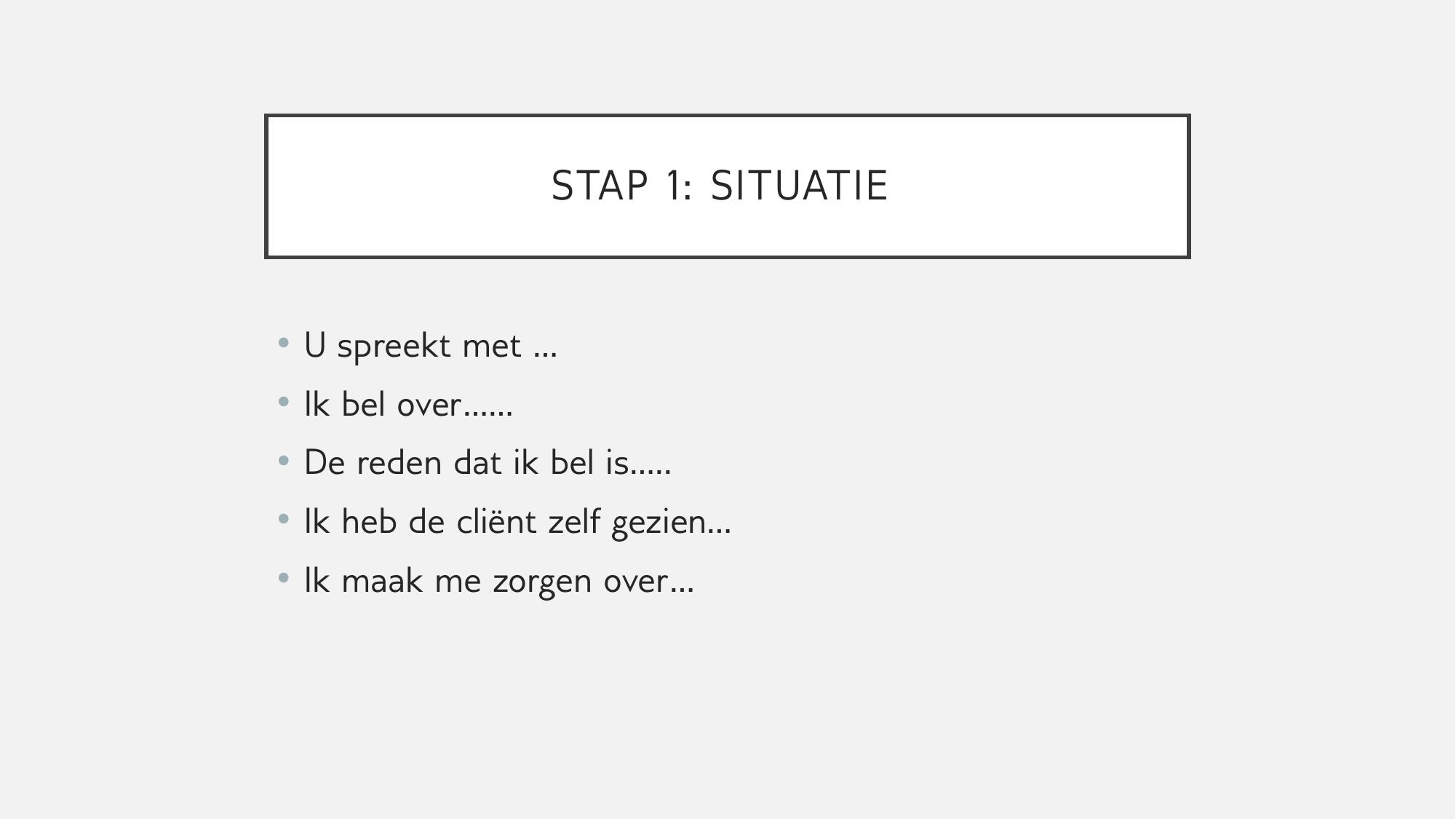

# Stap 1: Situatie
U spreekt met …
Ik bel over……​
De reden dat ik bel is…..​
Ik heb de cliënt zelf gezien…
Ik maak me zorgen over…